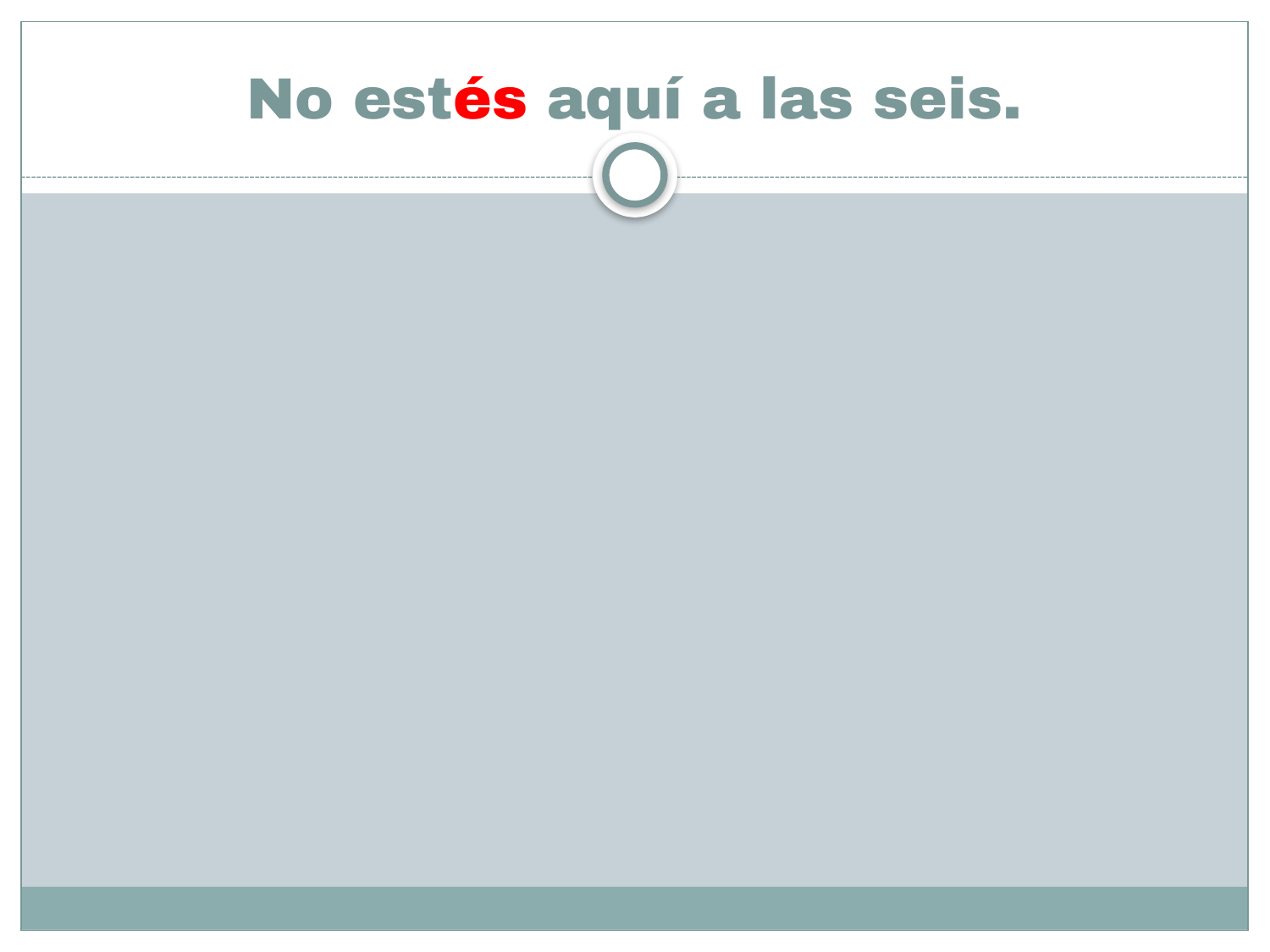

# No estés aquí a las seis.